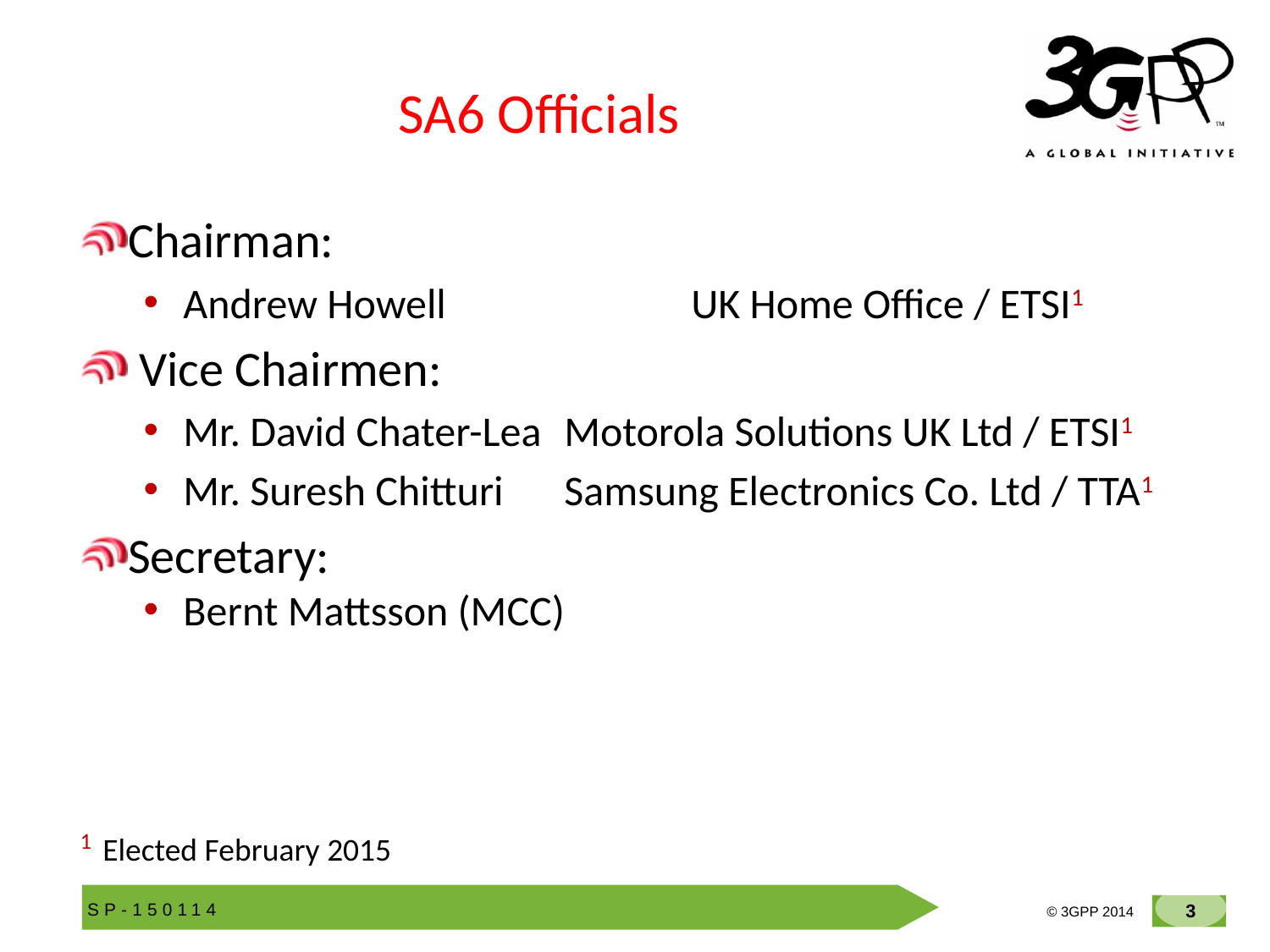

# SA6 Officials
Chairman:
Andrew Howell		UK Home Office / ETSI1
 Vice Chairmen:
Mr. David Chater-Lea	Motorola Solutions UK Ltd / ETSI1
Mr. Suresh Chitturi	Samsung Electronics Co. Ltd / TTA1
Secretary:
Bernt Mattsson (MCC)

1 Elected February 2015